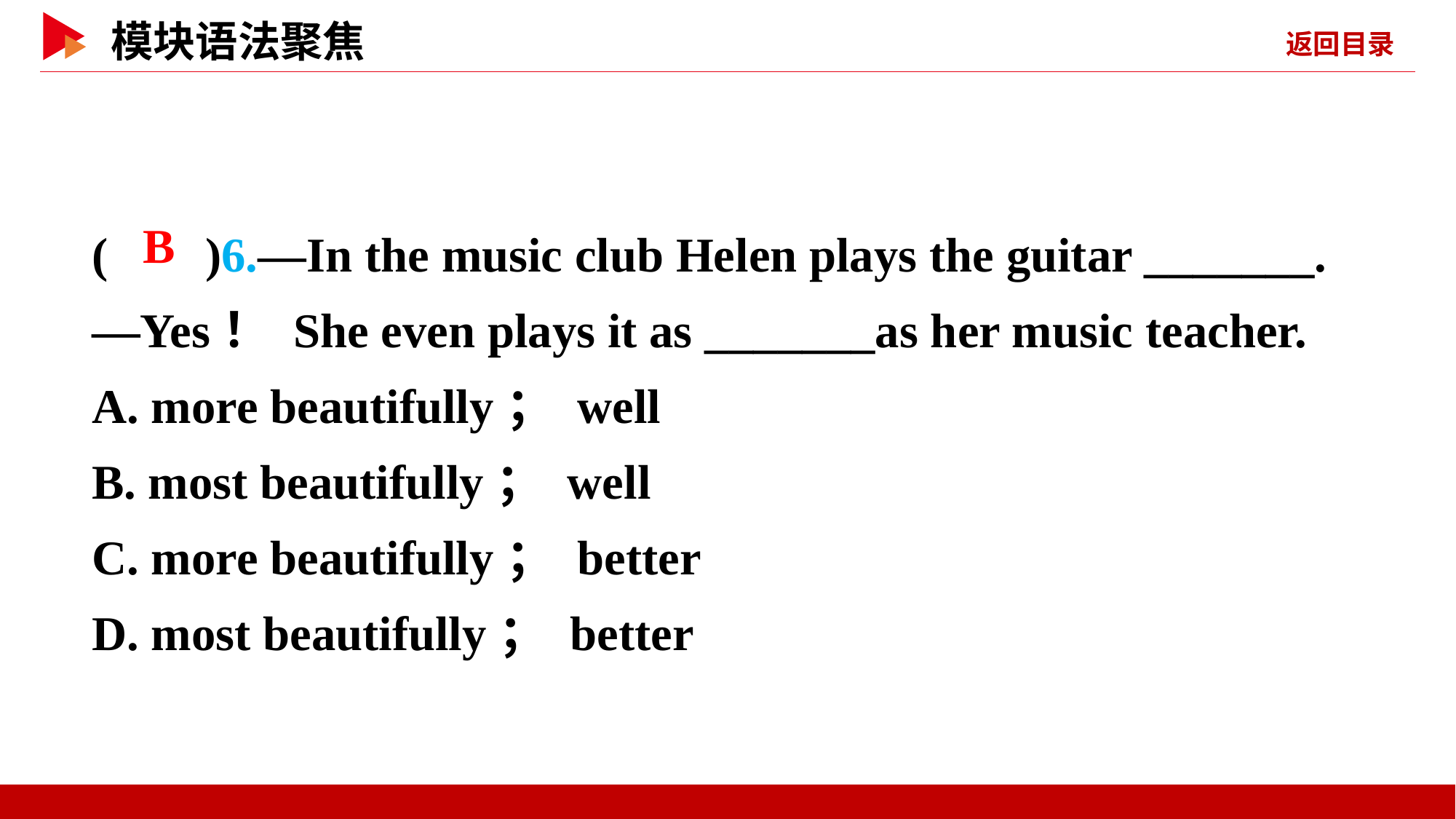

(        )6.—In the music club Helen plays the guitar _______.
—Yes！ She even plays it as _______as her music teacher.
A. more beautifully； well
B. most beautifully； well
C. more beautifully； better
D. most beautifully； better
   B